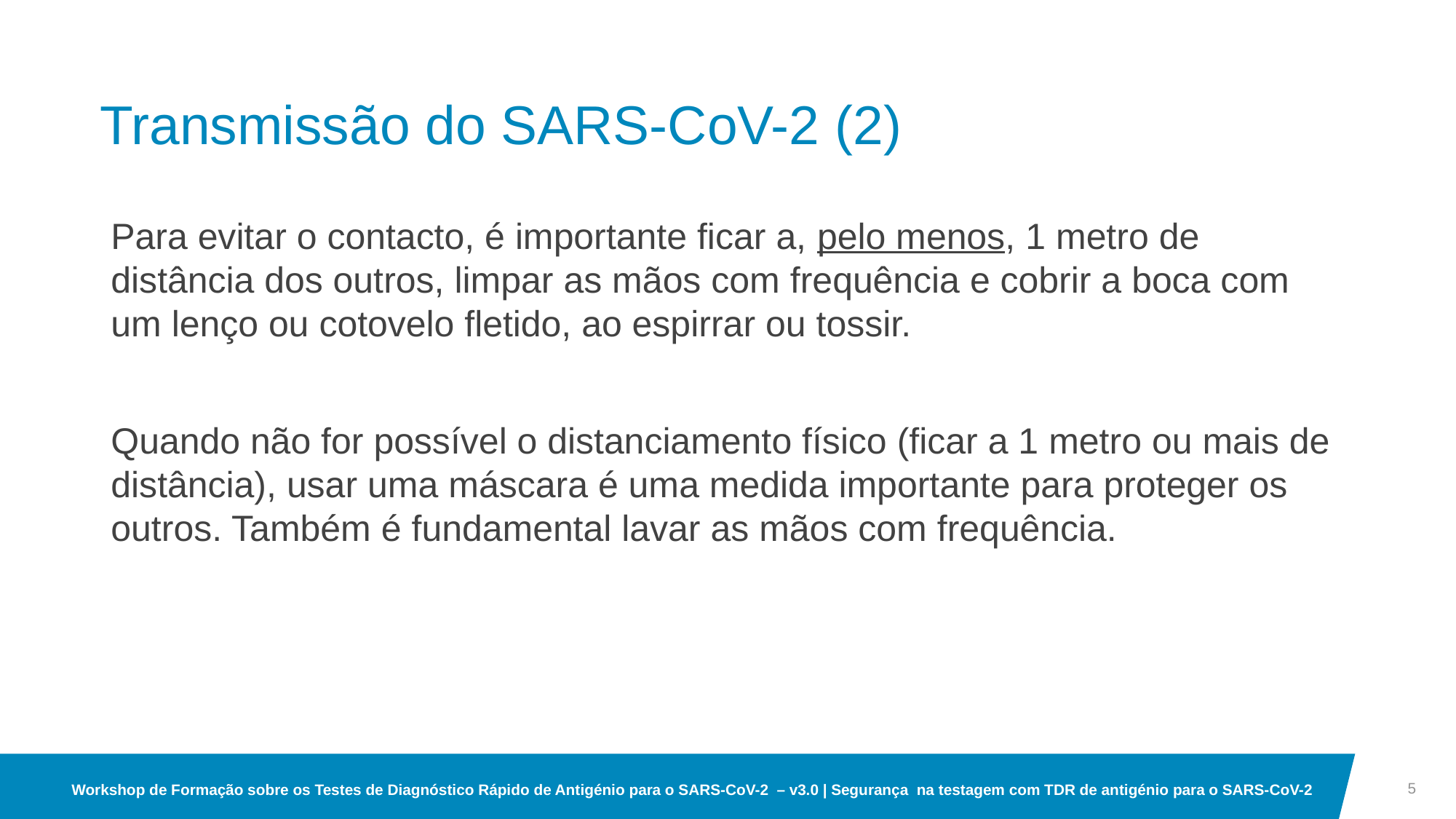

# Transmissão do SARS-CoV-2 (2)
Para evitar o contacto, é importante ficar a, pelo menos, 1 metro de distância dos outros, limpar as mãos com frequência e cobrir a boca com um lenço ou cotovelo fletido, ao espirrar ou tossir.

Quando não for possível o distanciamento físico (ficar a 1 metro ou mais de distância), usar uma máscara é uma medida importante para proteger os outros. Também é fundamental lavar as mãos com frequência.

5
Workshop de Formação sobre os Testes de Diagnóstico Rápido de Antigénio para o SARS-CoV-2  – v3.0 | Segurança  na testagem com TDR de antigénio para o SARS-CoV-2